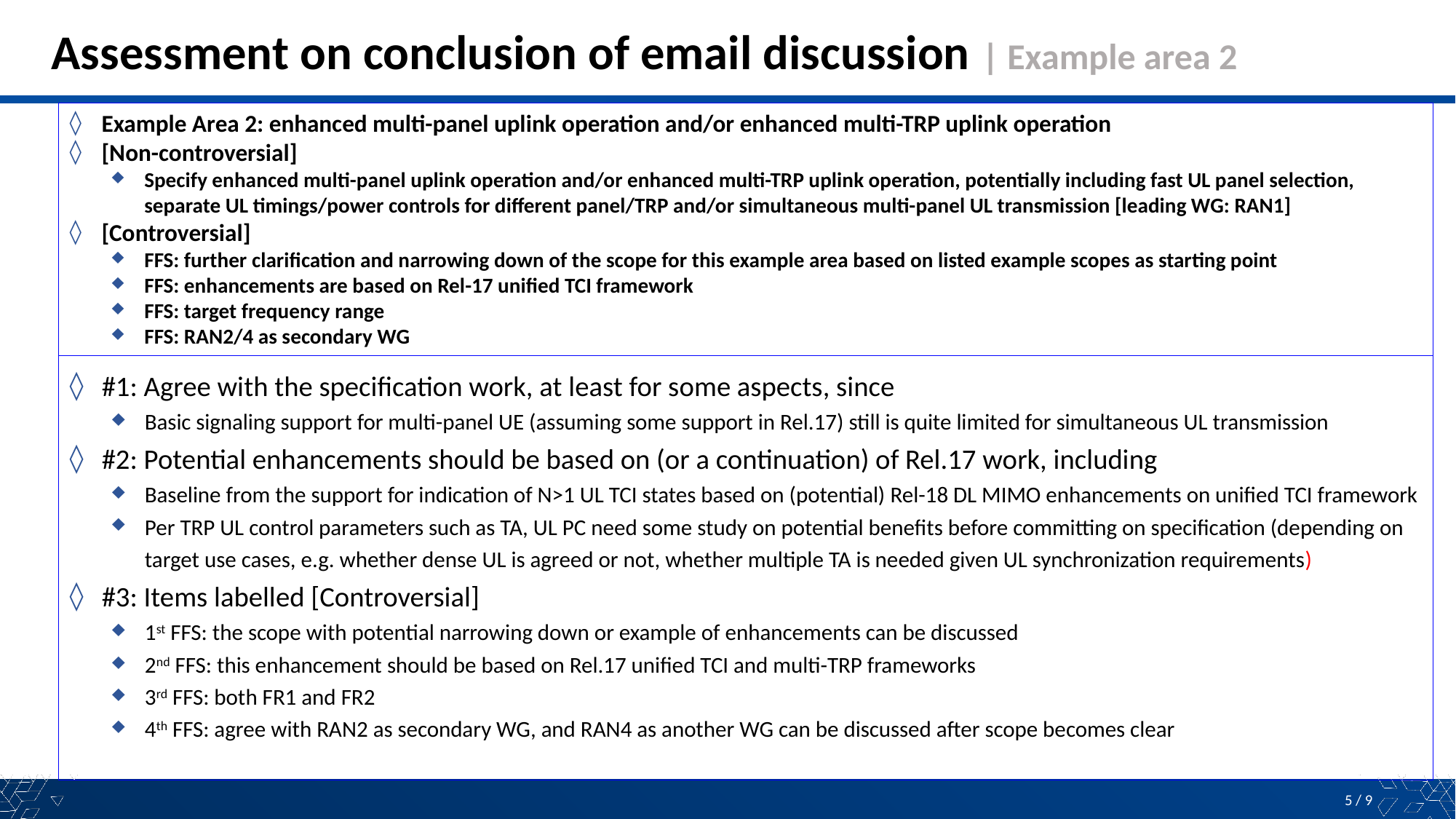

# Assessment on conclusion of email discussion | Example area 2
Example Area 2: enhanced multi-panel uplink operation and/or enhanced multi-TRP uplink operation
[Non-controversial]
Specify enhanced multi-panel uplink operation and/or enhanced multi-TRP uplink operation, potentially including fast UL panel selection, separate UL timings/power controls for different panel/TRP and/or simultaneous multi-panel UL transmission [leading WG: RAN1]
[Controversial]
FFS: further clarification and narrowing down of the scope for this example area based on listed example scopes as starting point
FFS: enhancements are based on Rel-17 unified TCI framework
FFS: target frequency range
FFS: RAN2/4 as secondary WG
#1: Agree with the specification work, at least for some aspects, since
Basic signaling support for multi-panel UE (assuming some support in Rel.17) still is quite limited for simultaneous UL transmission
#2: Potential enhancements should be based on (or a continuation) of Rel.17 work, including
Baseline from the support for indication of N>1 UL TCI states based on (potential) Rel-18 DL MIMO enhancements on unified TCI framework
Per TRP UL control parameters such as TA, UL PC need some study on potential benefits before committing on specification (depending on target use cases, e.g. whether dense UL is agreed or not, whether multiple TA is needed given UL synchronization requirements)
#3: Items labelled [Controversial]
1st FFS: the scope with potential narrowing down or example of enhancements can be discussed
2nd FFS: this enhancement should be based on Rel.17 unified TCI and multi-TRP frameworks
3rd FFS: both FR1 and FR2
4th FFS: agree with RAN2 as secondary WG, and RAN4 as another WG can be discussed after scope becomes clear